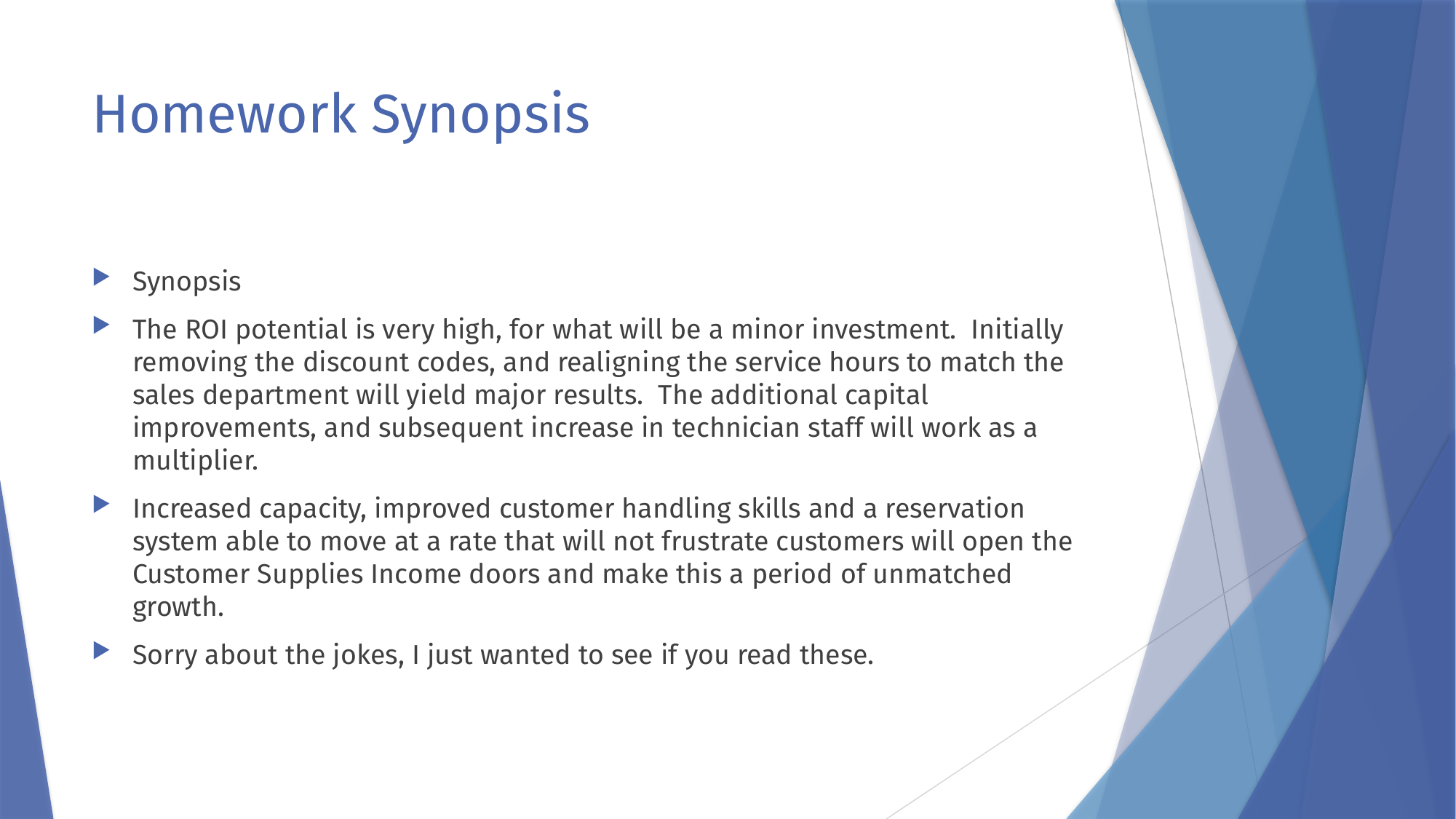

# Homework Synopsis
Synopsis
The ROI potential is very high, for what will be a minor investment.  Initially removing the discount codes, and realigning the service hours to match the sales department will yield major results.  The additional capital improvements, and subsequent increase in technician staff will work as a multiplier.
Increased capacity, improved customer handling skills and a reservation system able to move at a rate that will not frustrate customers will open the Customer Supplies Income doors and make this a period of unmatched growth.
Sorry about the jokes, I just wanted to see if you read these.